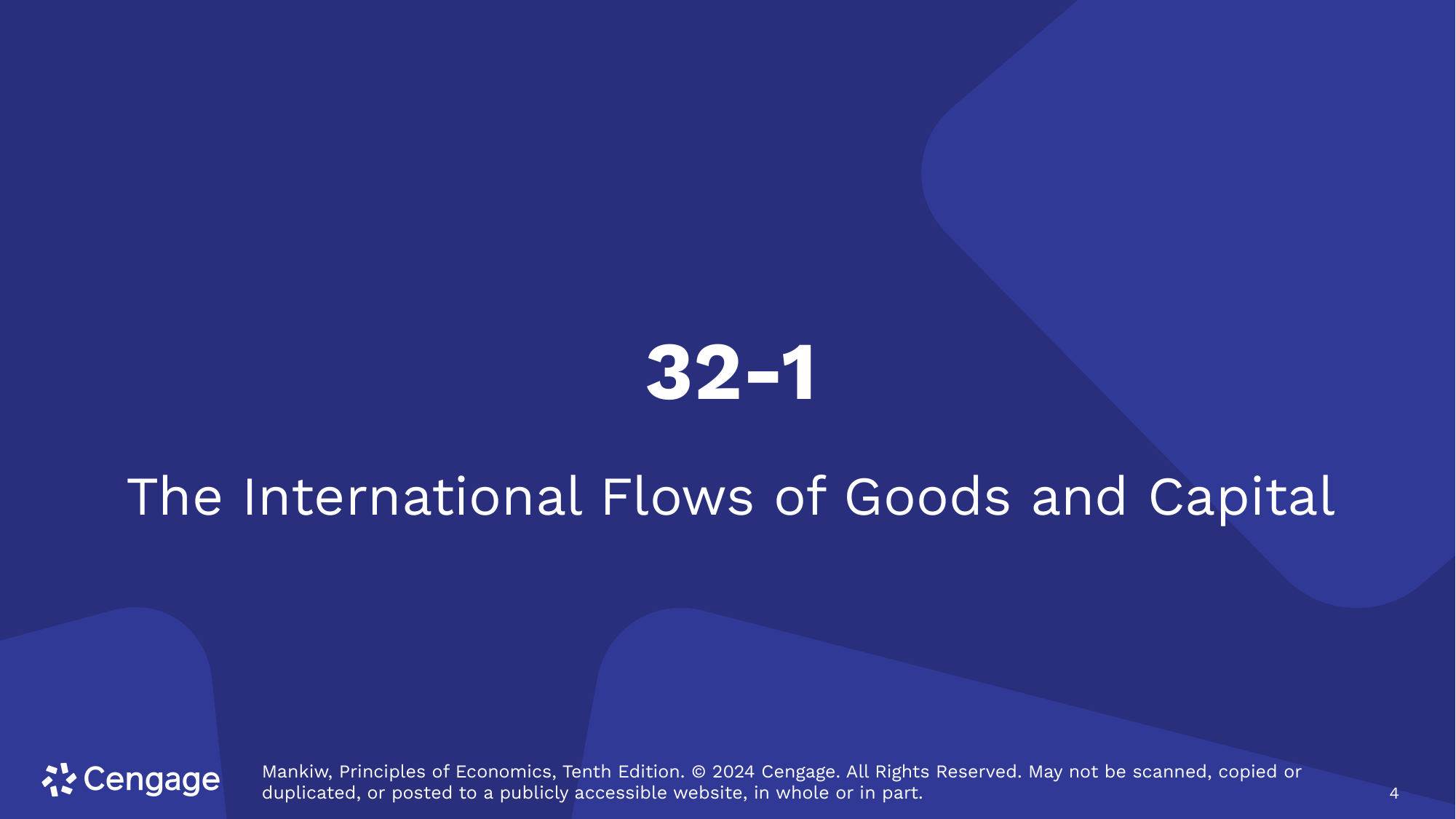

# 32-1
The International Flows of Goods and Capital